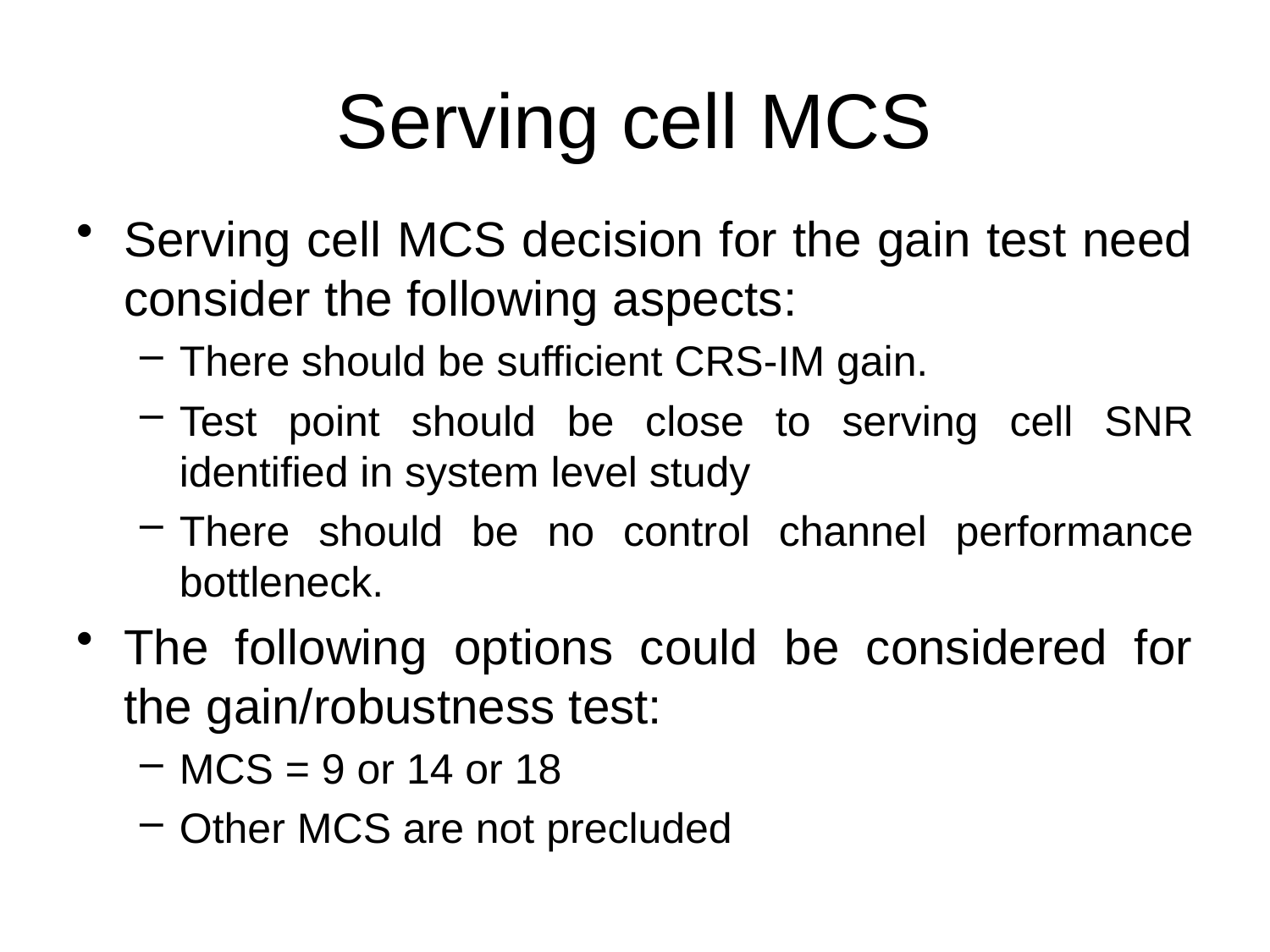

# Serving cell MCS
Serving cell MCS decision for the gain test need consider the following aspects:
There should be sufficient CRS-IM gain.
Test point should be close to serving cell SNR identified in system level study
There should be no control channel performance bottleneck.
The following options could be considered for the gain/robustness test:
MCS = 9 or 14 or 18
Other MCS are not precluded